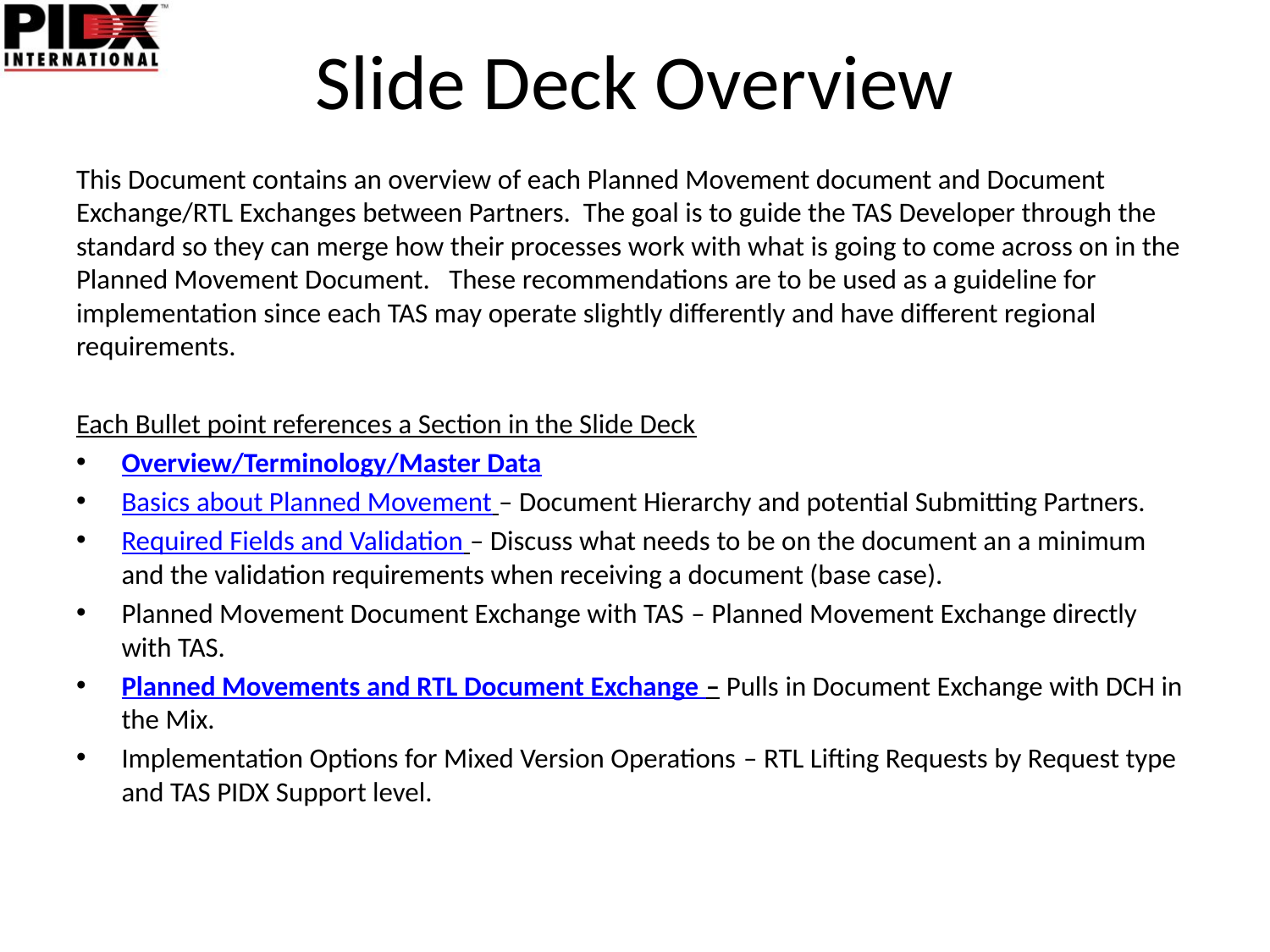

# Slide Deck Overview
This Document contains an overview of each Planned Movement document and Document Exchange/RTL Exchanges between Partners.  The goal is to guide the TAS Developer through the standard so they can merge how their processes work with what is going to come across on in the Planned Movement Document.   These recommendations are to be used as a guideline for implementation since each TAS may operate slightly differently and have different regional requirements.

Each Bullet point references a Section in the Slide Deck
Overview/Terminology/Master Data
Basics about Planned Movement – Document Hierarchy and potential Submitting Partners.
Required Fields and Validation – Discuss what needs to be on the document an a minimum and the validation requirements when receiving a document (base case).
Planned Movement Document Exchange with TAS – Planned Movement Exchange directly with TAS.
Planned Movements and RTL Document Exchange – Pulls in Document Exchange with DCH in the Mix.
Implementation Options for Mixed Version Operations – RTL Lifting Requests by Request type and TAS PIDX Support level.